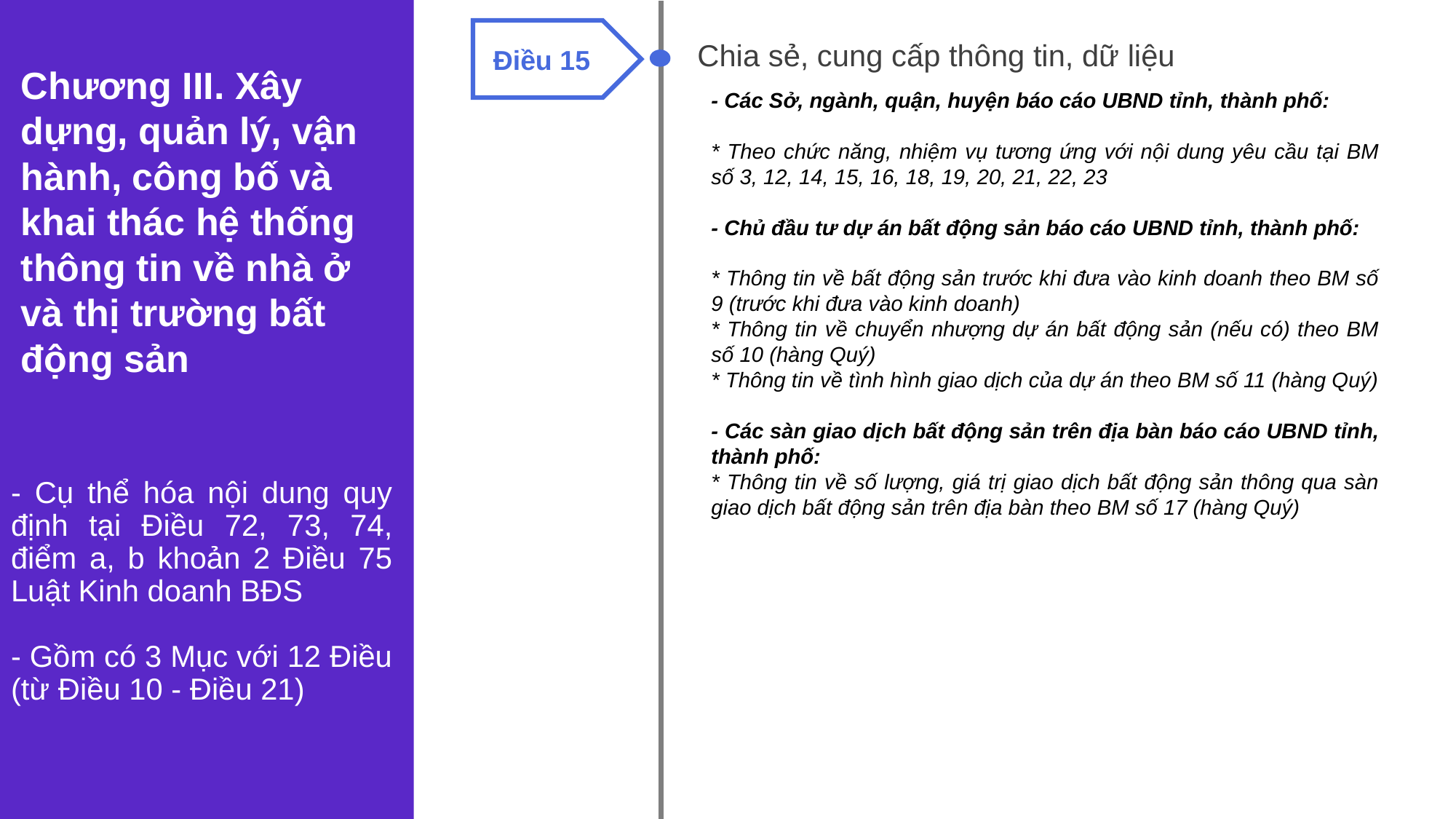

Điều 15

Chia sẻ, cung cấp thông tin, dữ liệu
- Các Sở, ngành, quận, huyện báo cáo UBND tỉnh, thành phố:

* Theo chức năng, nhiệm vụ tương ứng với nội dung yêu cầu tại BM số 3, 12, 14, 15, 16, 18, 19, 20, 21, 22, 23

- Chủ đầu tư dự án bất động sản báo cáo UBND tỉnh, thành phố:

* Thông tin về bất động sản trước khi đưa vào kinh doanh theo BM số 9 (trước khi đưa vào kinh doanh)
* Thông tin về chuyển nhượng dự án bất động sản (nếu có) theo BM số 10 (hàng Quý)
* Thông tin về tình hình giao dịch của dự án theo BM số 11 (hàng Quý)

- Các sàn giao dịch bất động sản trên địa bàn báo cáo UBND tỉnh, thành phố:
* Thông tin về số lượng, giá trị giao dịch bất động sản thông qua sàn giao dịch bất động sản trên địa bàn theo BM số 17 (hàng Quý)

Chương III. Xây dựng, quản lý, vận hành, công bố và khai thác hệ thống thông tin về nhà ở và thị trường bất động sản
- Cụ thể hóa nội dung quy định tại Điều 72, 73, 74, điểm a, b khoản 2 Điều 75 Luật Kinh doanh BĐS

- Gồm có 3 Mục với 12 Điều
(từ Điều 10 - Điều 21)